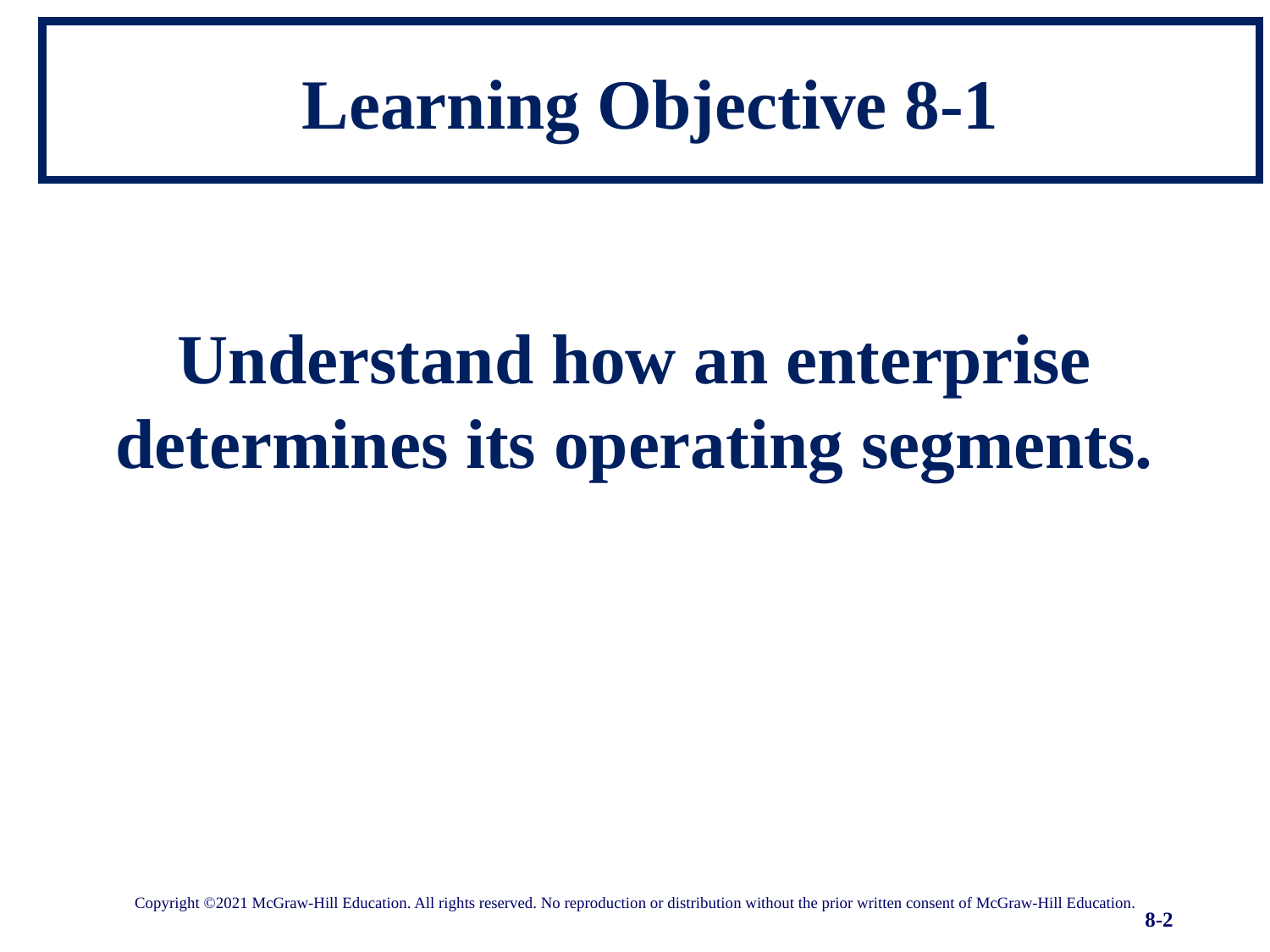

# Learning Objective 8-1

Understand how an enterprise determines its operating segments.

Copyright ©2021 McGraw-Hill Education. All rights reserved. No reproduction or distribution without the prior written consent of McGraw-Hill Education.